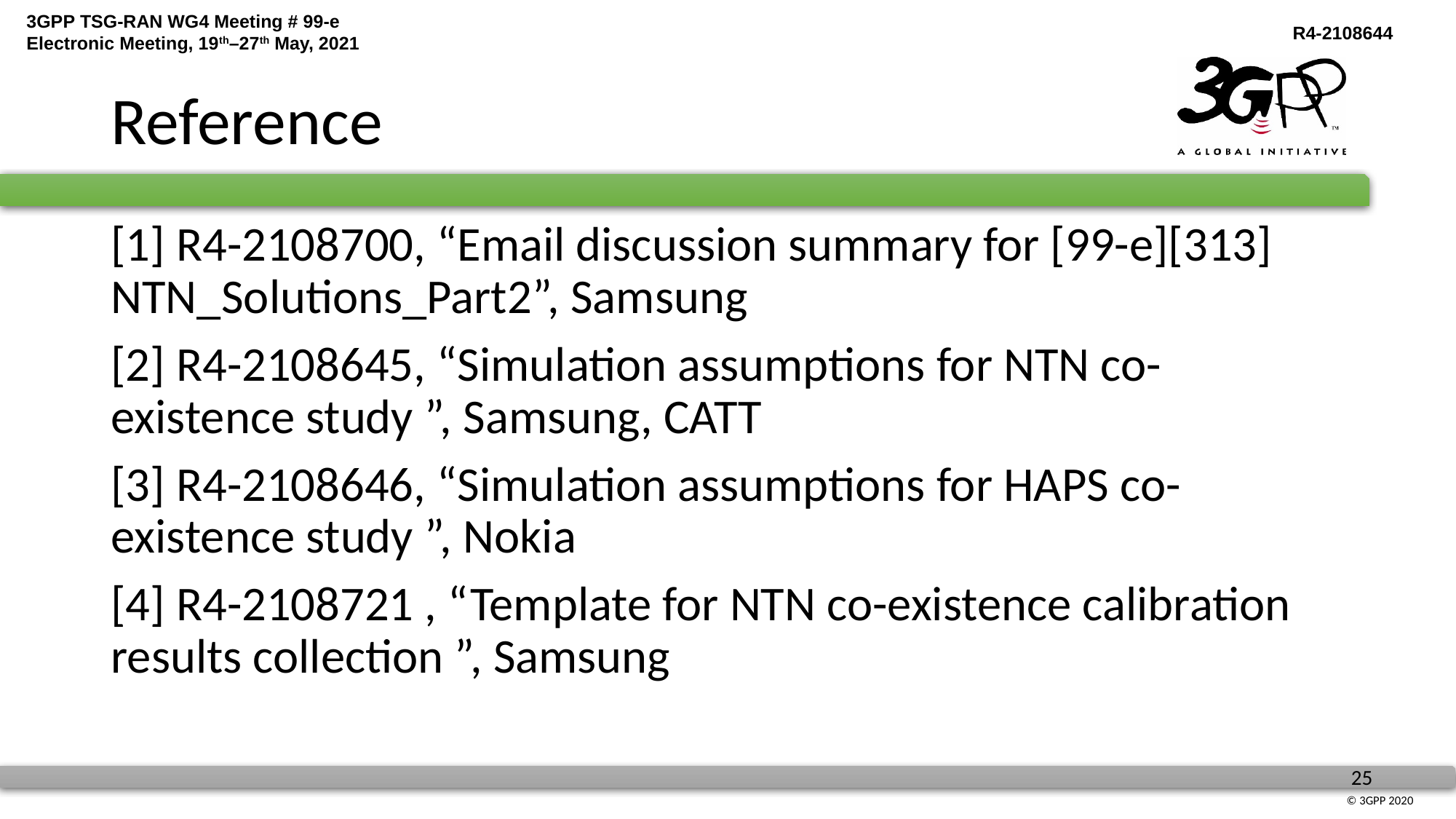

# Reference
[1] R4-2108700, “Email discussion summary for [99-e][313] NTN_Solutions_Part2”, Samsung
[2] R4-2108645, “Simulation assumptions for NTN co-existence study ”, Samsung, CATT
[3] R4-2108646, “Simulation assumptions for HAPS co-existence study ”, Nokia
[4] R4-2108721 , “Template for NTN co-existence calibration results collection ”, Samsung